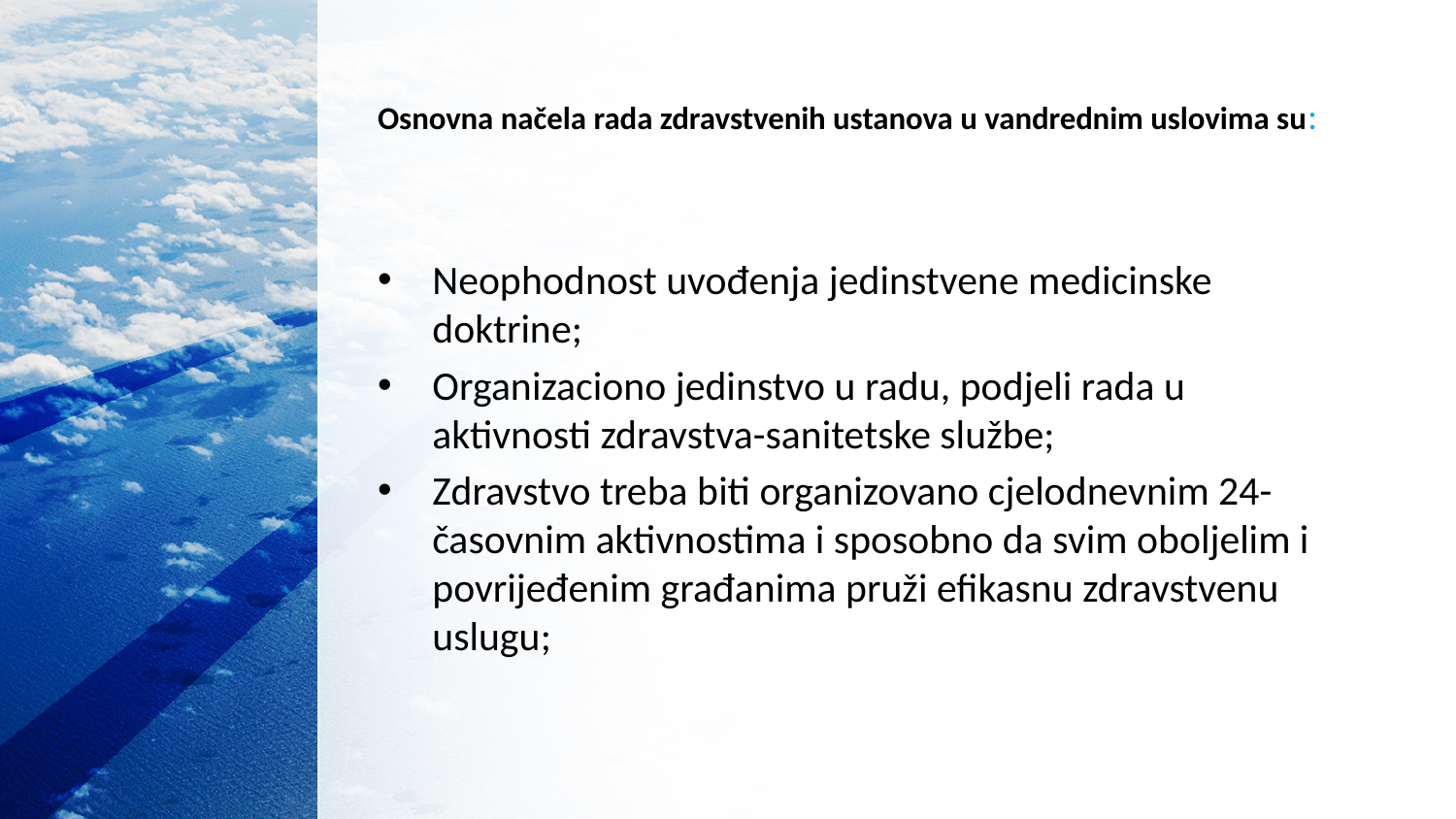

# Osnovna načela rada zdravstvenih ustanova u vandrednim uslovima su:

Neophodnost uvođenja jedinstvene medicinske doktrine;
Organizaciono jedinstvo u radu, podjeli rada u aktivnosti zdravstva-sanitetske službe;
Zdravstvo treba biti organizovano cjelodnevnim 24-časovnim aktivnostima i sposobno da svim oboljelim i povrijeđenim građanima pruži efikasnu zdravstvenu uslugu;